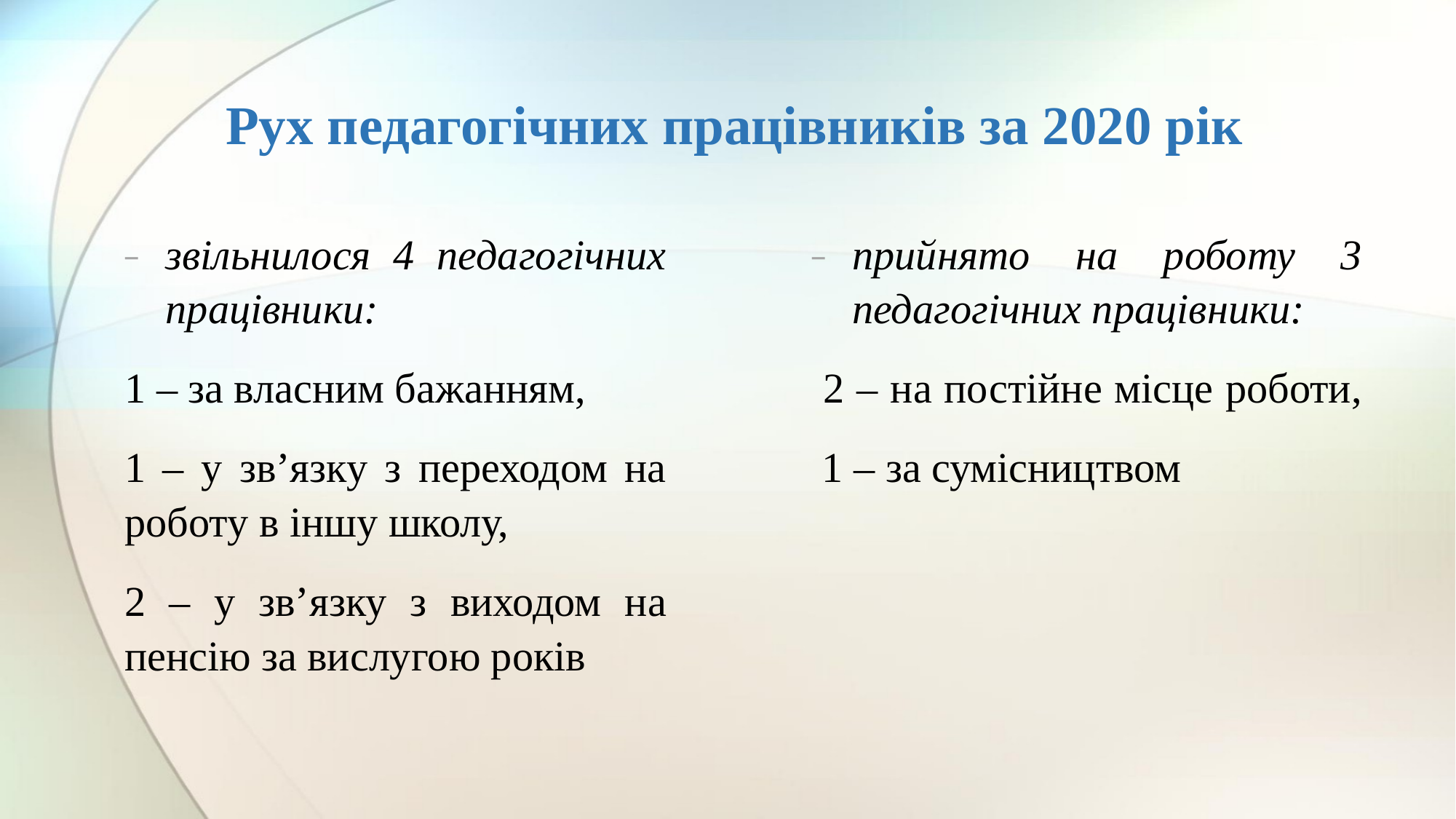

# Рух педагогічних працівників за 2020 рік
звільнилося 4 педагогічних працівники:
1 – за власним бажанням,
1 – у зв’язку з переходом на роботу в іншу школу,
2 – у зв’язку з виходом на пенсію за вислугою років

прийнято на роботу 3 педагогічних працівники:
 2 – на постійне місце роботи,
 1 – за сумісництвом